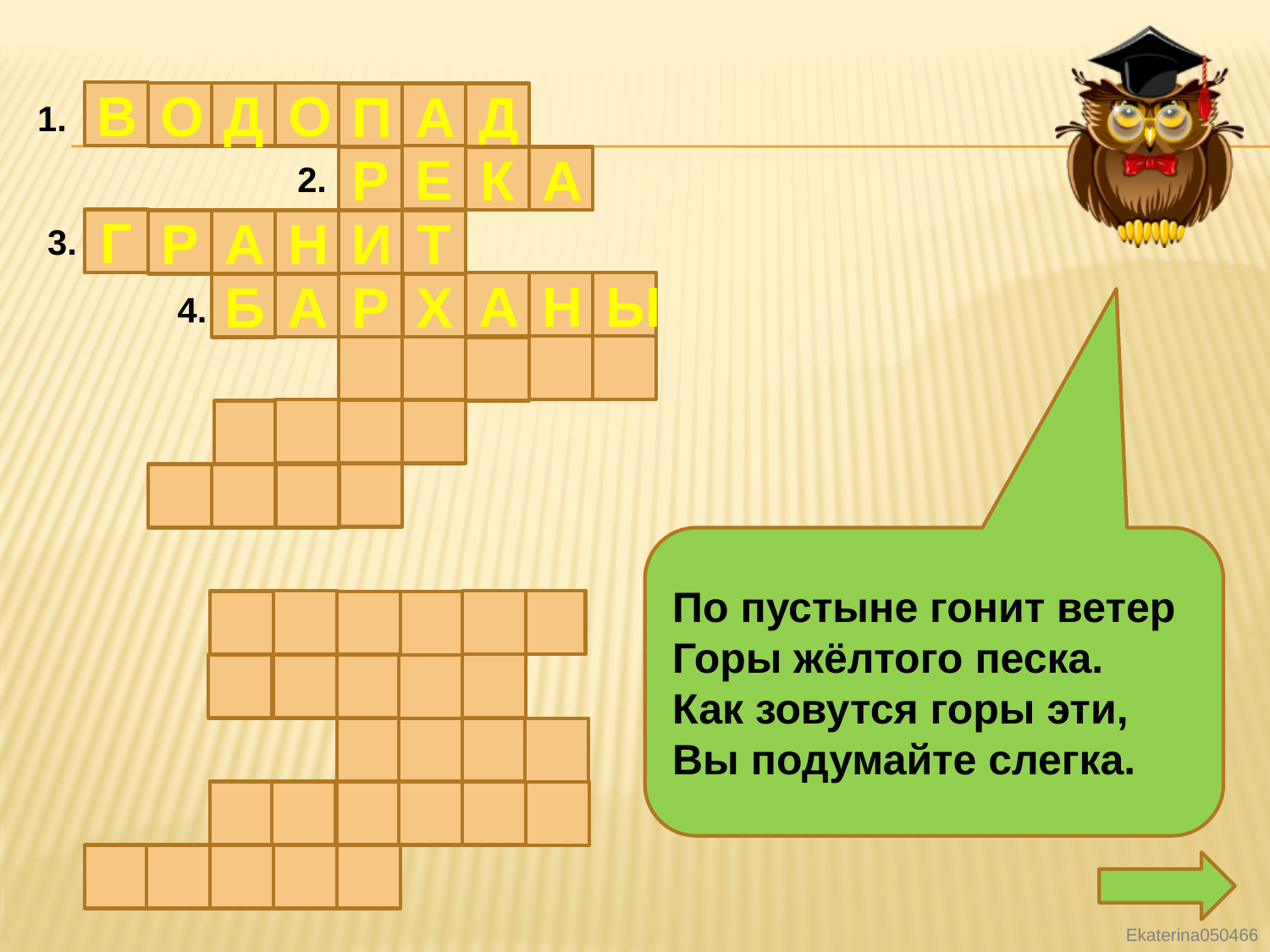

В
О
Д
О
П
А
Д
1.
Е
К
А
Р
2.
Г
Н
Т
Р
А
И
3.
А
Н
Ы
Р
А
Б
Х
4.

По пустыне гонит ветер
Горы жёлтого песка.
Как зовутся горы эти,
Вы подумайте слегка.